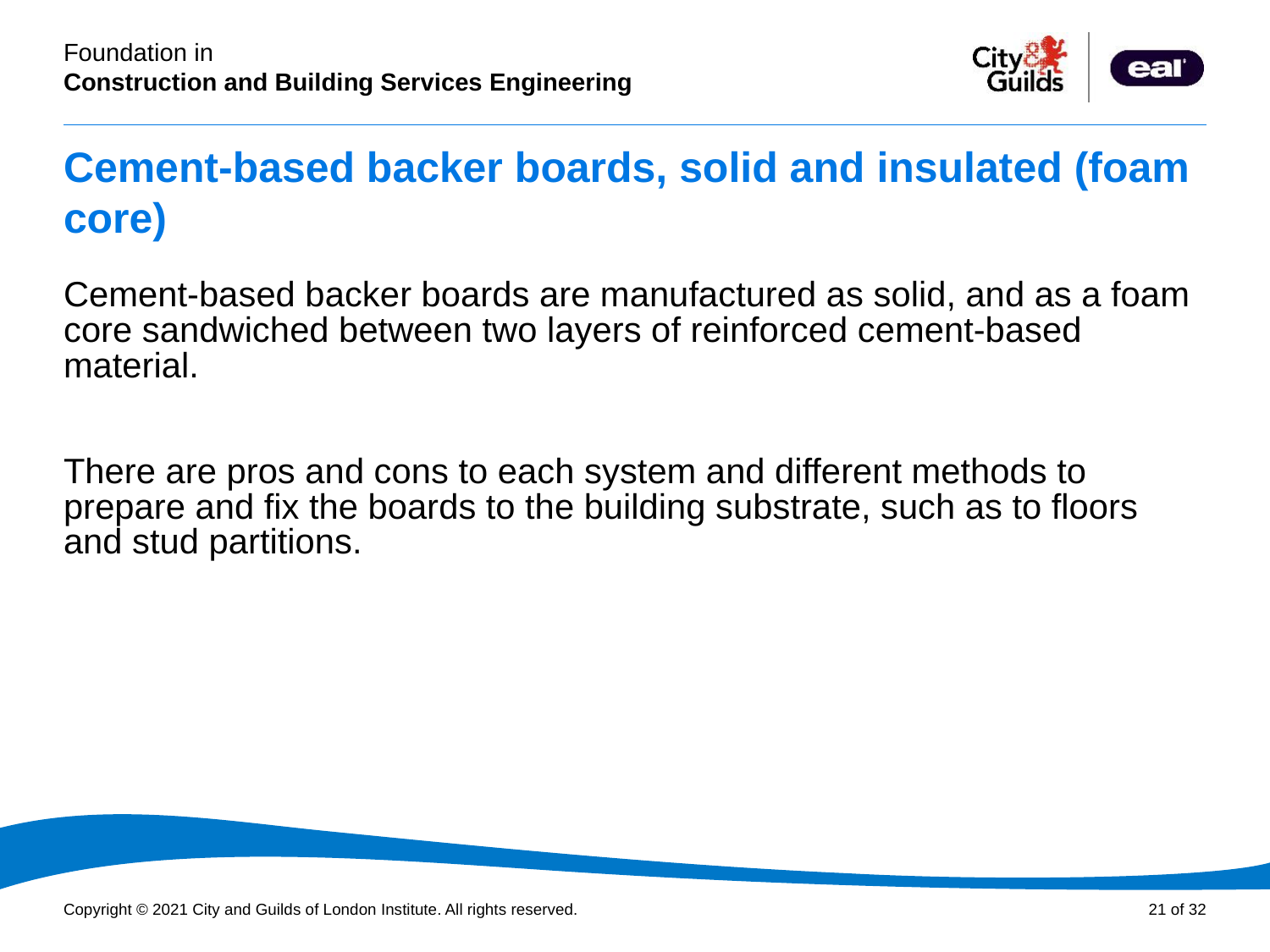

# Cement-based backer boards, solid and insulated (foam core)

Cement-based backer boards are manufactured as solid, and as a foam core sandwiched between two layers of reinforced cement-based material.

There are pros and cons to each system and different methods to prepare and fix the boards to the building substrate, such as to floors and stud partitions.